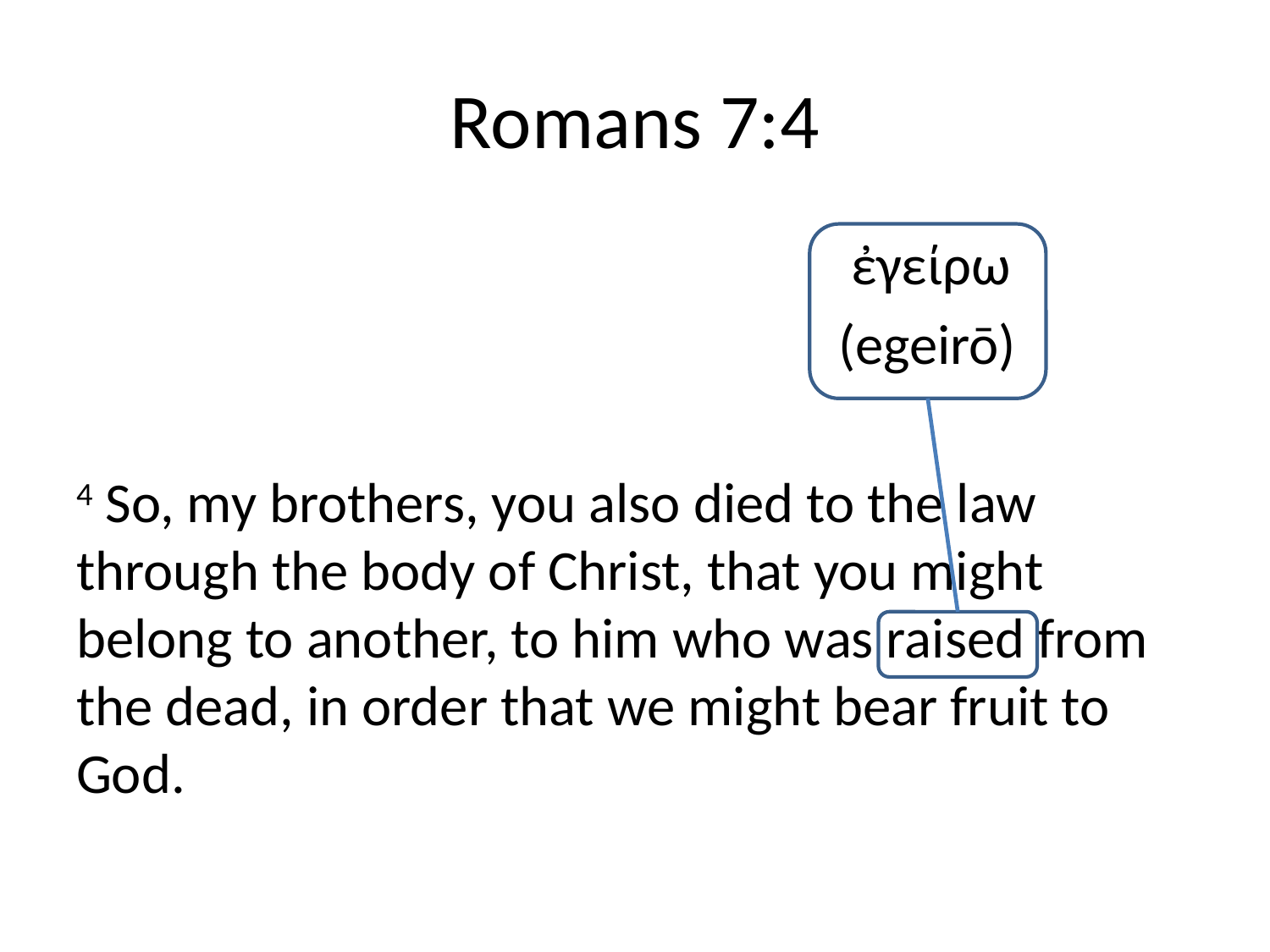

# Romans 7:4
						 ἐγείρω
						(egeirō)

4 So, my brothers, you also died to the law through the body of Christ, that you might belong to another, to him who was raised from the dead, in order that we might bear fruit to God.